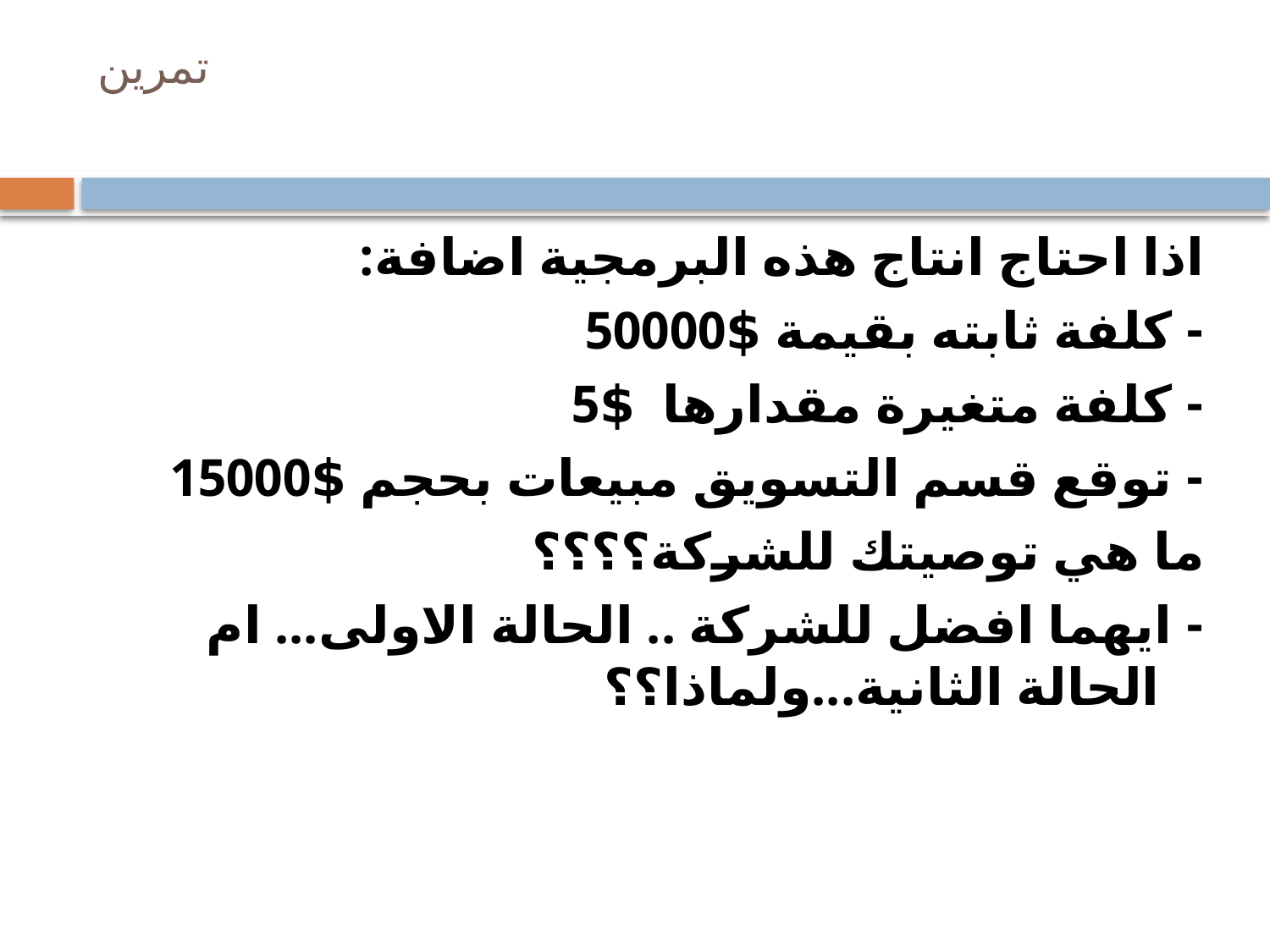

# تمرين
اذا احتاج انتاج هذه البرمجية اضافة:
- كلفة ثابته بقيمة $50000
- كلفة متغيرة مقدارها  $5
- توقع قسم التسويق مبيعات بحجم $15000
ما هي توصيتك للشركة؟؟؟؟
- ايهما افضل للشركة .. الحالة الاولى... ام الحالة الثانية...ولماذا؟؟